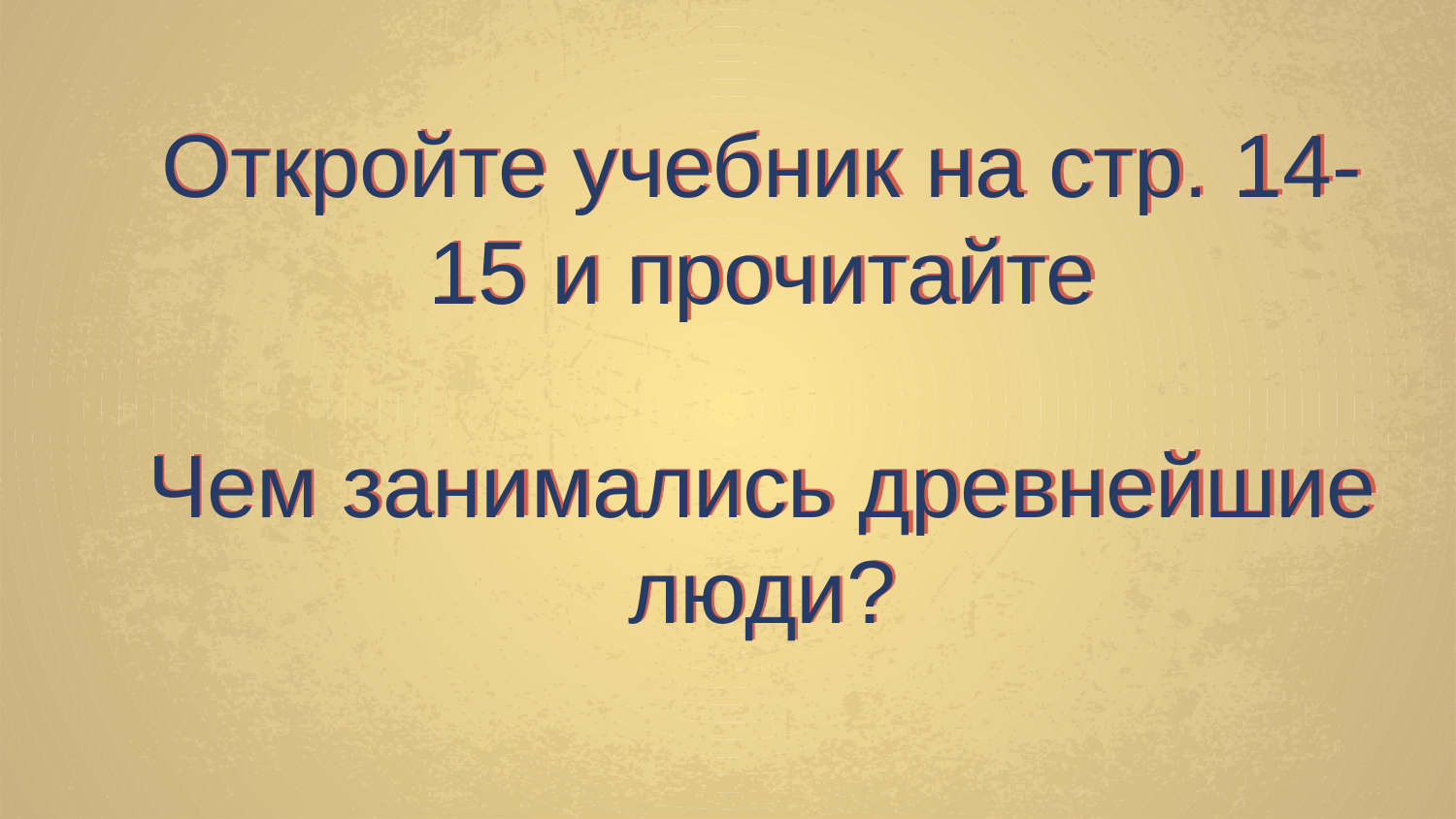

# Откройте учебник на стр. 14-15 и прочитайте Чем занимались древнейшие люди?